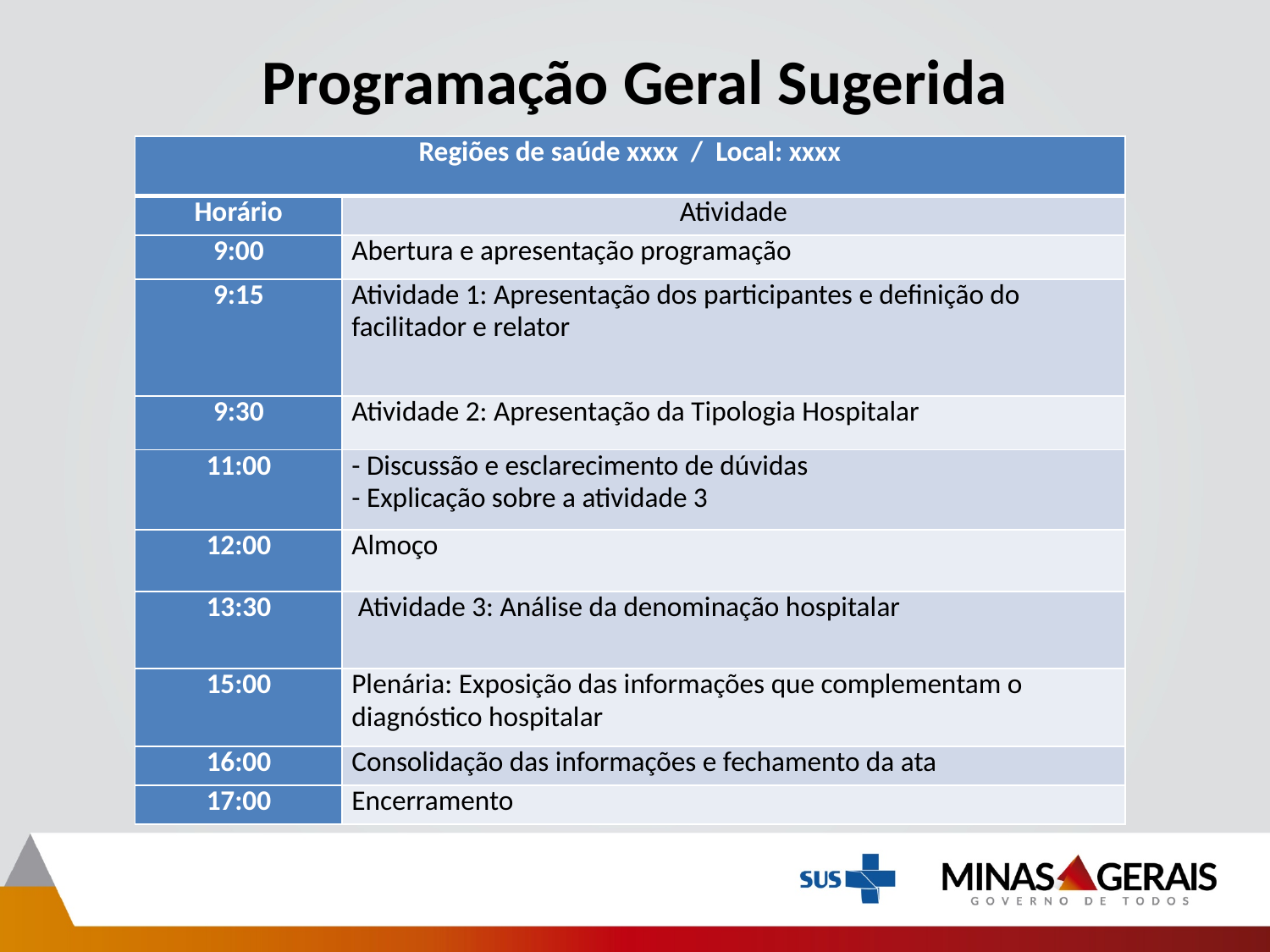

# Programação Geral Sugerida
| Regiões de saúde xxxx / Local: xxxx |  |
| --- | --- |
| Horário | Atividade |
| 9:00 | Abertura e apresentação programação |
| 9:15 | Atividade 1: Apresentação dos participantes e definição do facilitador e relator |
| 9:30 | Atividade 2: Apresentação da Tipologia Hospitalar |
| 11:00 | - Discussão e esclarecimento de dúvidas - Explicação sobre a atividade 3 |
| 12:00 | Almoço |
| 13:30 | Atividade 3: Análise da denominação hospitalar |
| 15:00 | Plenária: Exposição das informações que complementam o diagnóstico hospitalar |
| 16:00 | Consolidação das informações e fechamento da ata |
| 17:00 | Encerramento |